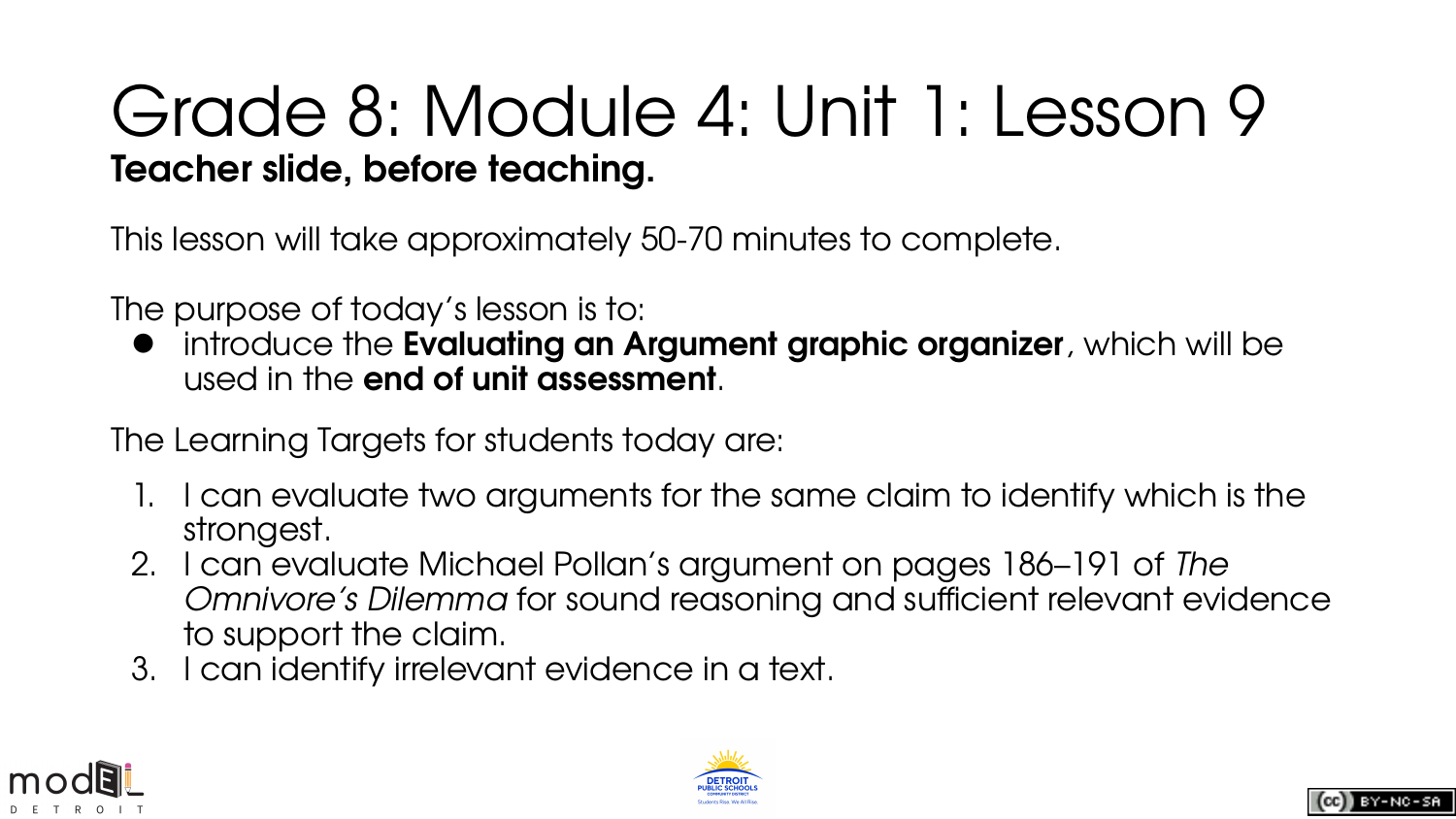

# Grade 8: Module 4: Unit 1: Lesson 9
Teacher slide, before teaching.

This lesson will take approximately 50-70 minutes to complete.

The purpose of today’s lesson is to:
introduce the Evaluating an Argument graphic organizer, which will be used in the end of unit assessment.

The Learning Targets for students today are:
I can evaluate two arguments for the same claim to identify which is the strongest.
I can evaluate Michael Pollan’s argument on pages 186–191 of The Omnivore’s Dilemma for sound reasoning and sufficient relevant evidence to support the claim.
I can identify irrelevant evidence in a text.